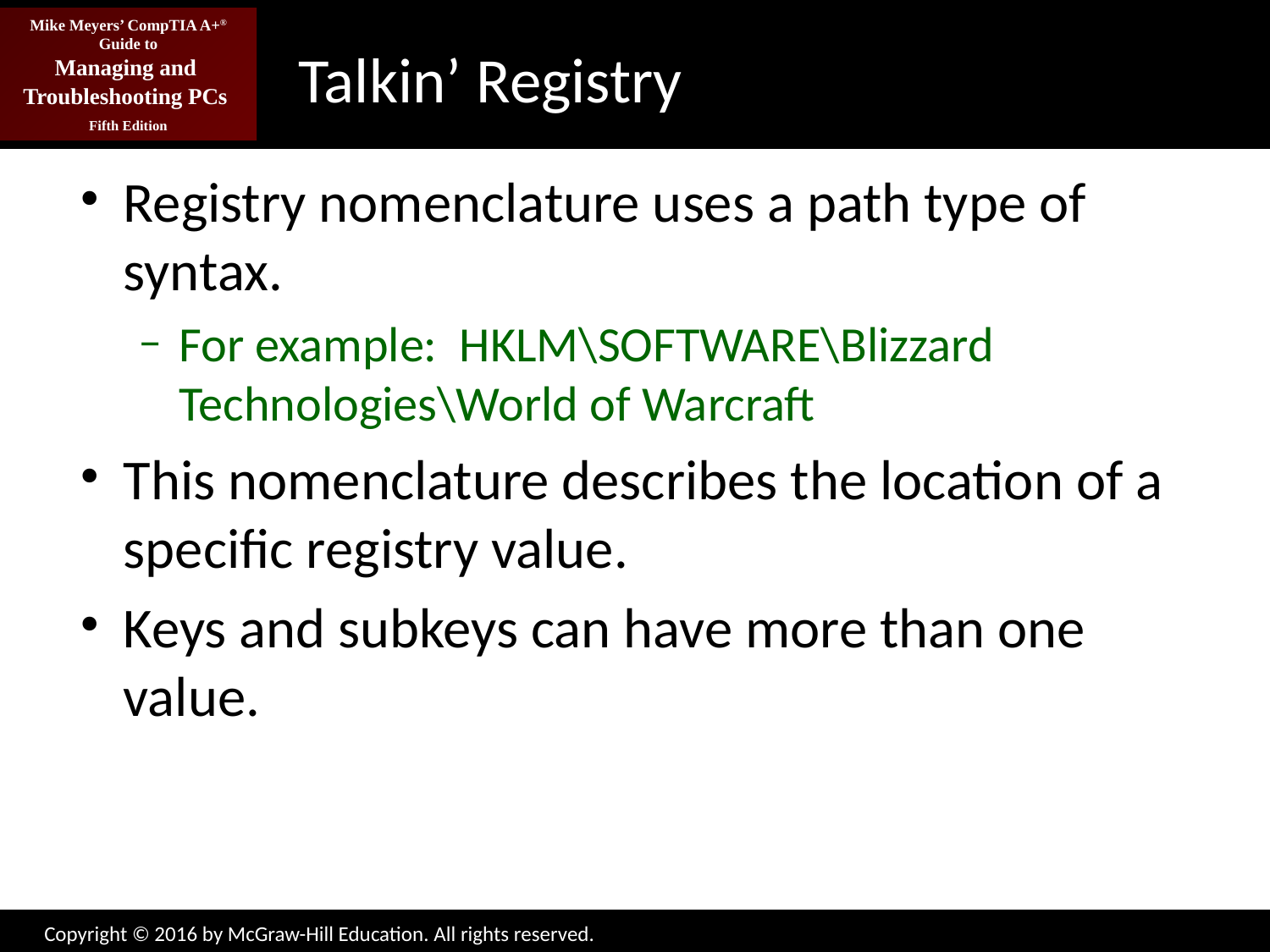

# Talkin’ Registry
Registry nomenclature uses a path type of syntax.
For example:  HKLM\SOFTWARE\Blizzard Technologies\World of Warcraft
This nomenclature describes the location of a specific registry value.
Keys and subkeys can have more than one value.